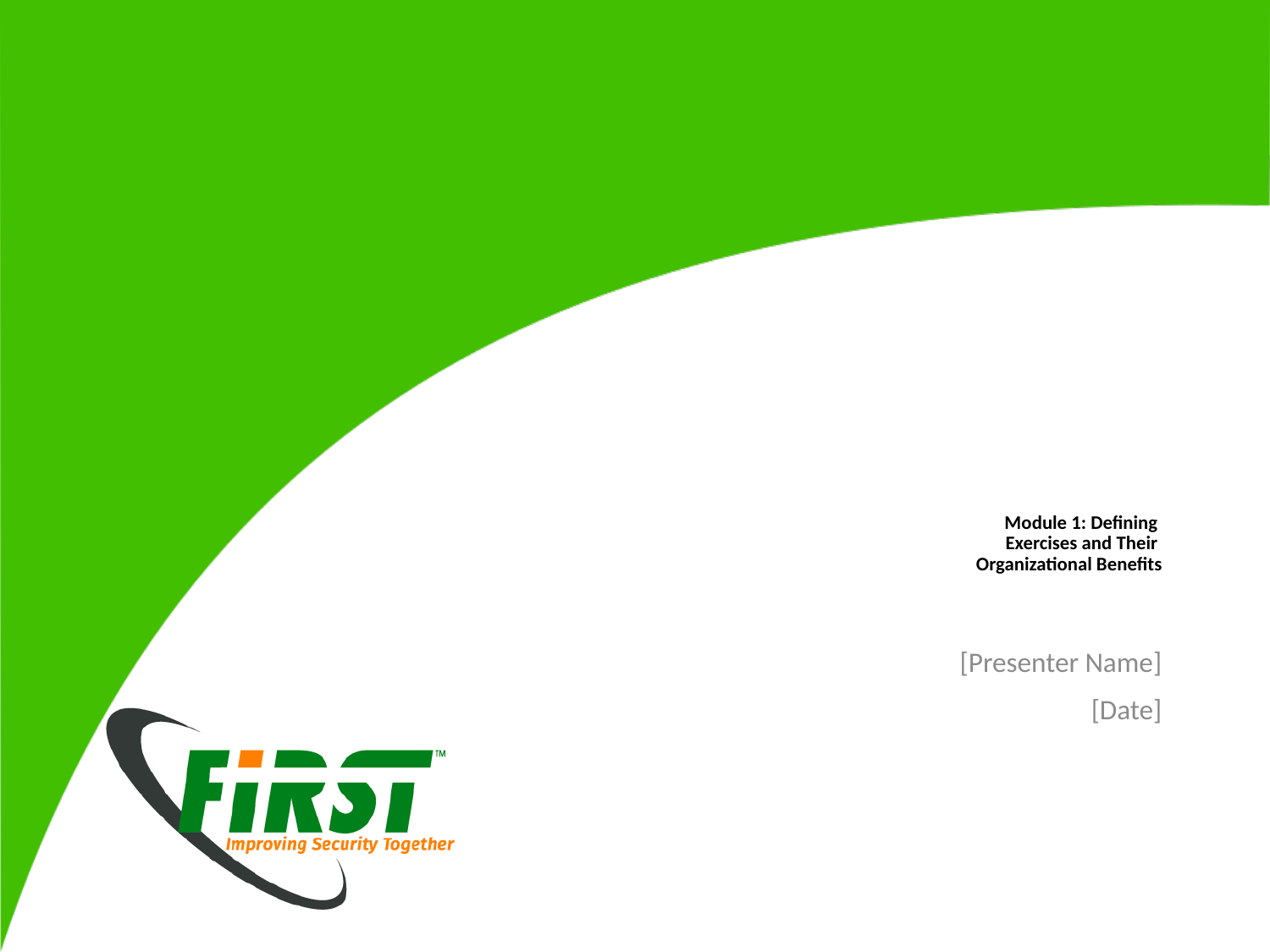

# Module 1: Defining Exercises and Their Organizational Benefits
[Presenter Name]
[Date]